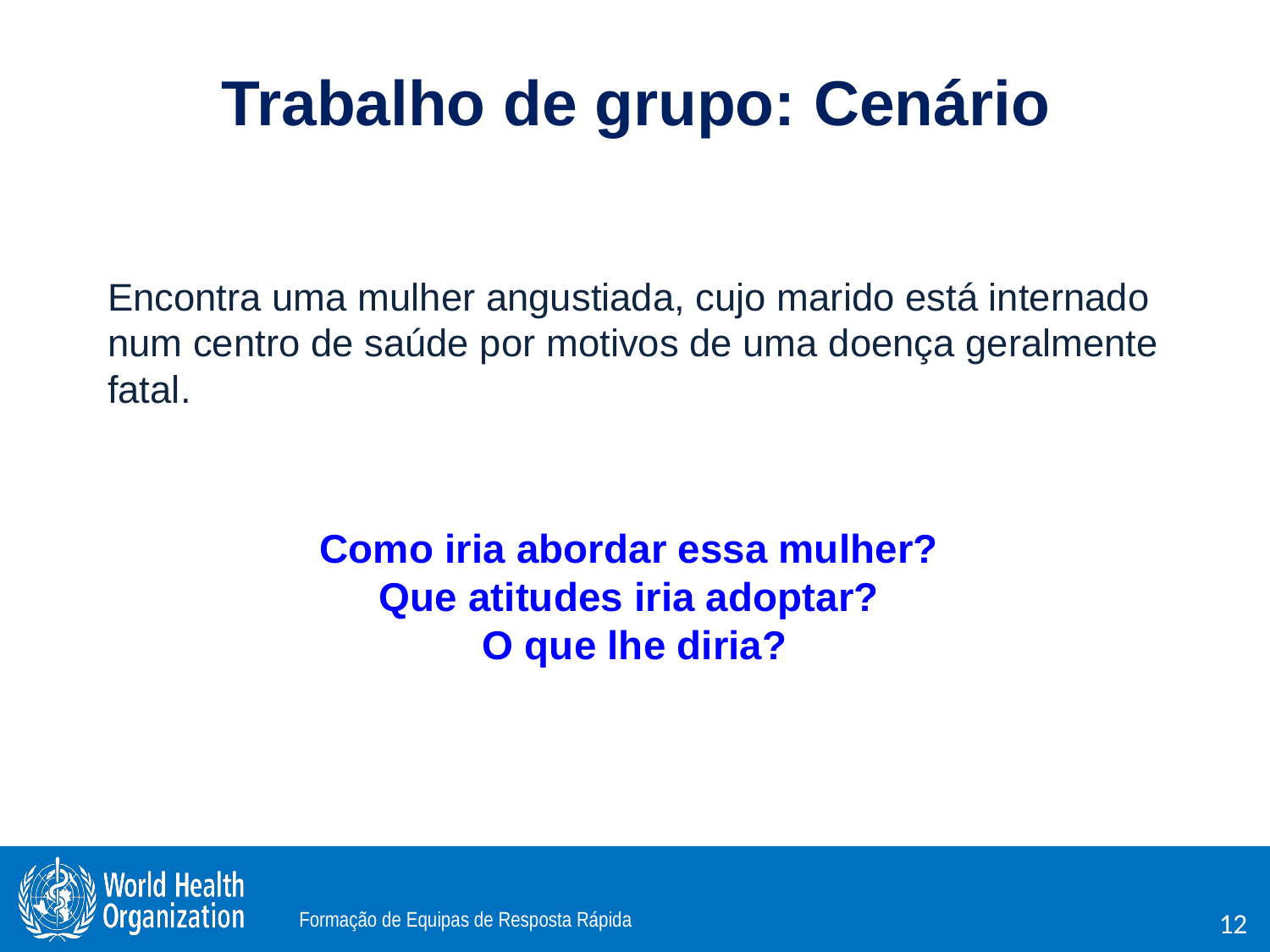

Trabalho de grupo: Cenário
Encontra uma mulher angustiada, cujo marido está internado num centro de saúde por motivos de uma doença geralmente fatal.

# Como iria abordar essa mulher? Que atitudes iria adoptar? O que lhe diria?